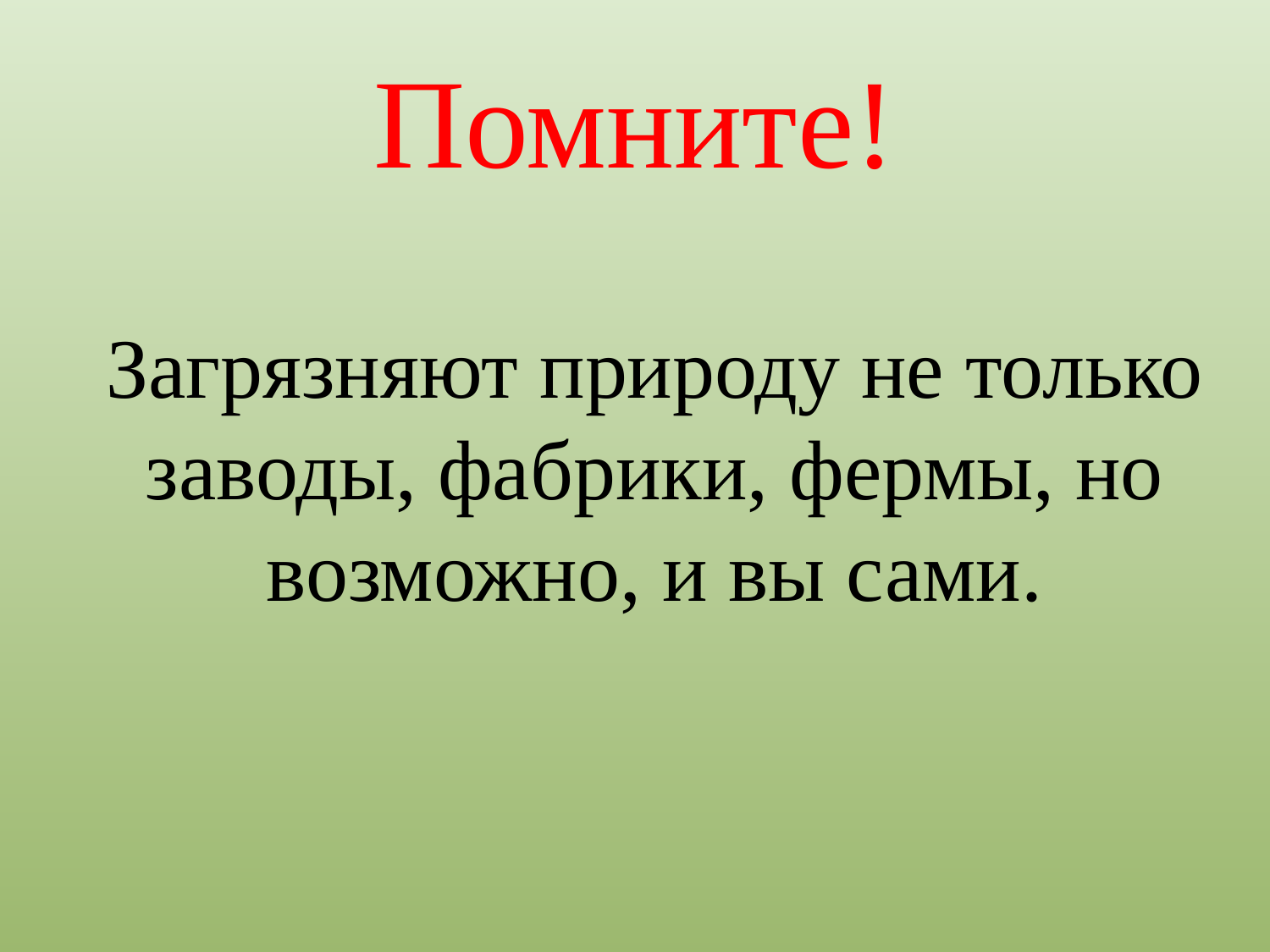

# Помните!

Загрязняют природу не только заводы, фабрики, фермы, но возможно, и вы сами.